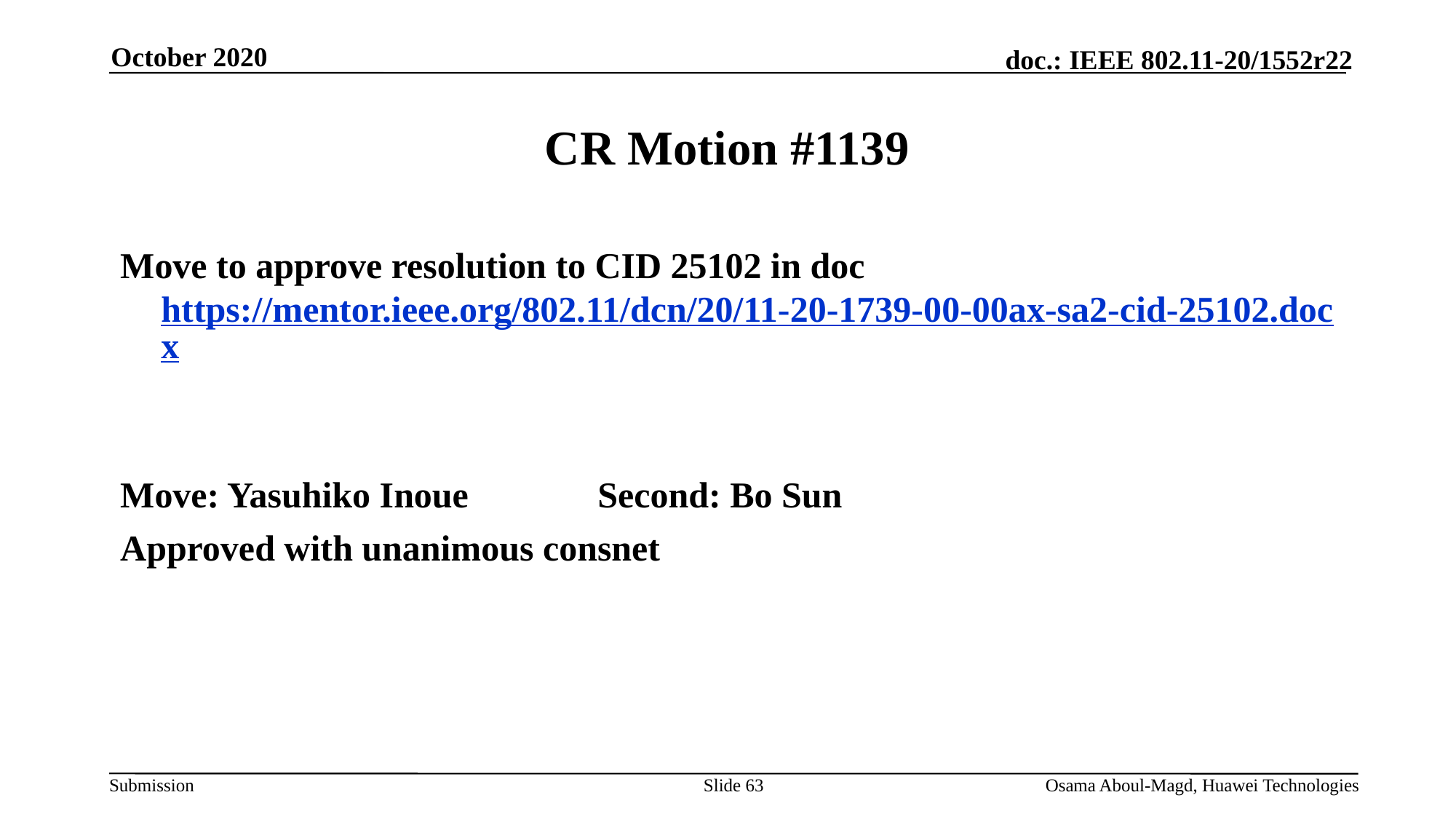

October 2020
# CR Motion #1139
Move to approve resolution to CID 25102 in doc https://mentor.ieee.org/802.11/dcn/20/11-20-1739-00-00ax-sa2-cid-25102.docx

Move: Yasuhiko Inoue		Second: Bo Sun
Approved with unanimous consnet
Slide 63
Osama Aboul-Magd, Huawei Technologies